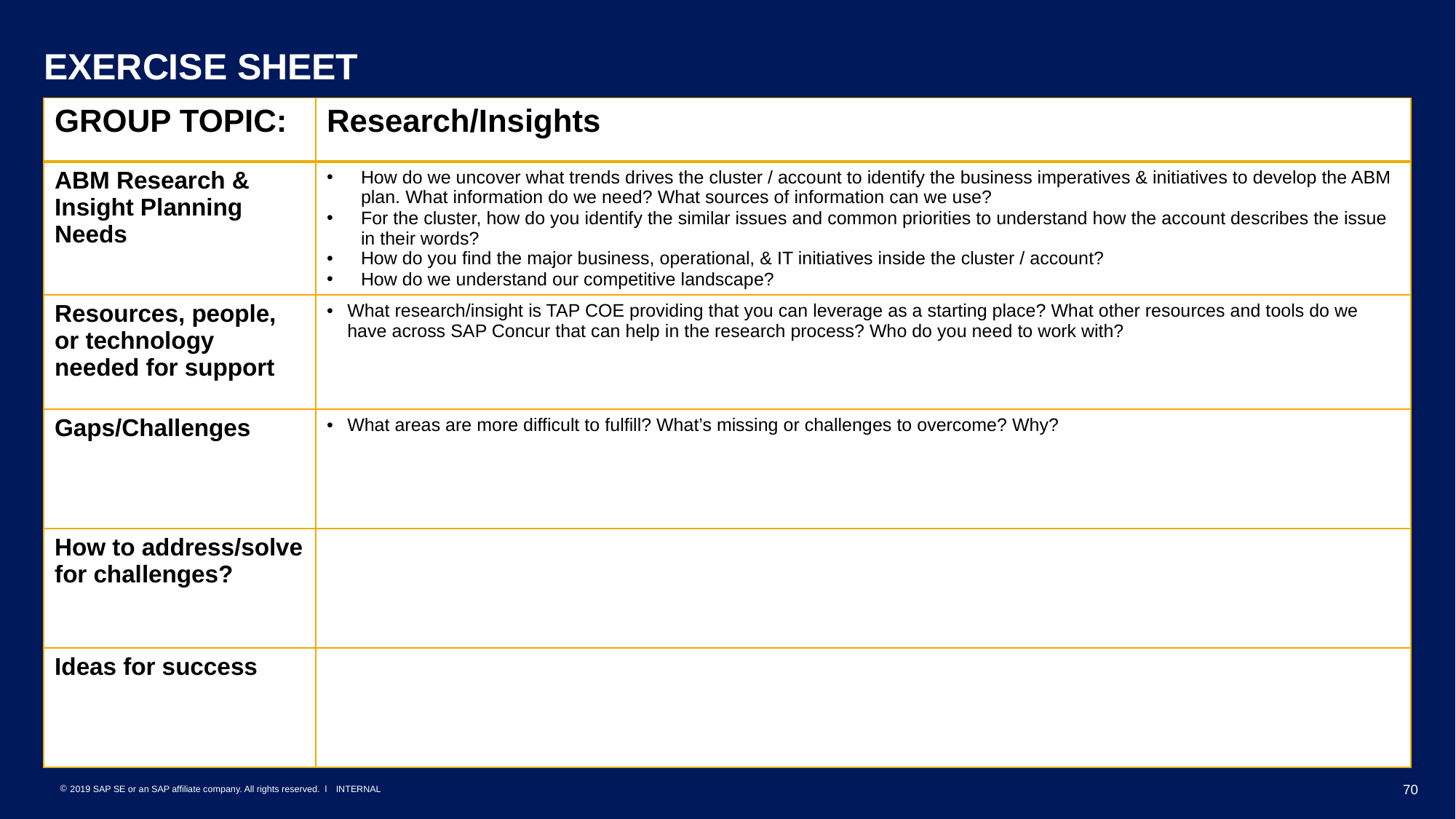

# EXERCISE SHEET
| GROUP TOPIC: | Research/Insights |
| --- | --- |
| ABM Research & Insight Planning Needs | How do we uncover what trends drives the cluster / account to identify the business imperatives & initiatives to develop the ABM plan. What information do we need? What sources of information can we use? For the cluster, how do you identify the similar issues and common priorities to understand how the account describes the issue in their words? How do you find the major business, operational, & IT initiatives inside the cluster / account? How do we understand our competitive landscape? |
| Resources, people, or technology needed for support | What research/insight is TAP COE providing that you can leverage as a starting place? What other resources and tools do we have across SAP Concur that can help in the research process? Who do you need to work with? |
| Gaps/Challenges | What areas are more difficult to fulfill? What’s missing or challenges to overcome? Why? |
| How to address/solve for challenges? |  |
| Ideas for success |  |